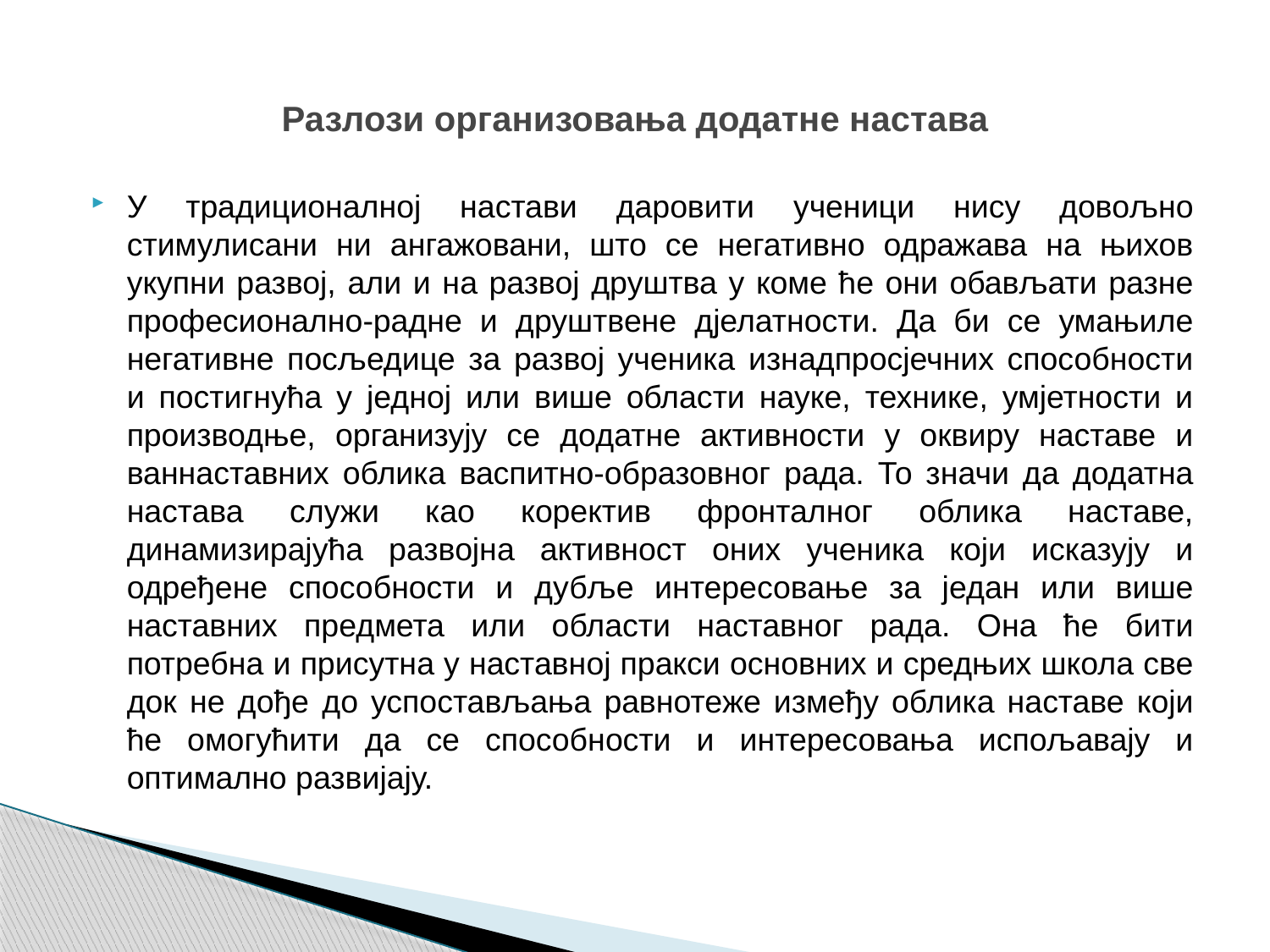

# Разлози организовања додатне настава
У традиционалној настави даровити ученици нису довољно стимулисани ни ангажовани, што се негативно одражава на њихов укупни развој, али и на развој друштва у коме ће они обављати разне професионално-радне и друштвене дјелатности. Да би се умањиле негативне посљедице за развој ученика изнадпросјечних способности и постигнућа у једној или више области науке, технике, умјетности и производње, организују се додатне активности у оквиру наставе и ваннаставних облика васпитно-образовног рада. То значи да додатна настава служи као коректив фронталног облика наставе, динамизирајућа развојна активност оних ученика који исказују и одређене способности и дубље интересовање за један или више наставних предмета или области наставног рада. Она ће бити потребна и присутна у наставној пракси основних и средњих школа све док не дође до успостављања равнотеже између облика наставе који ће омогућити да се способности и интересовања испољавају и оптимално развијају.